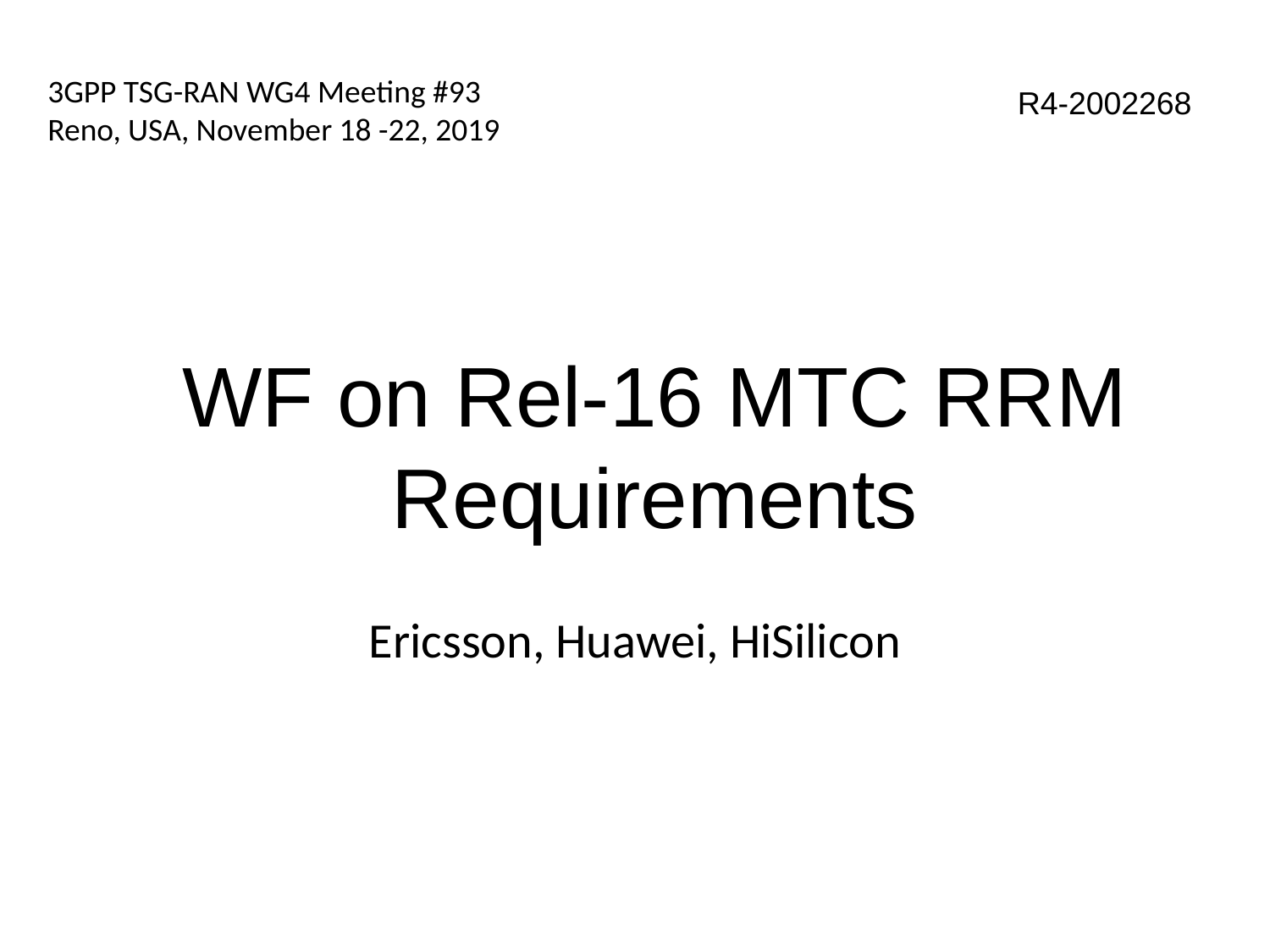

# 3GPP TSG-RAN WG4 Meeting #93 Reno, USA, November 18 -22, 2019
R4-2002268
WF on Rel-16 MTC RRM Requirements
Ericsson, Huawei, HiSilicon